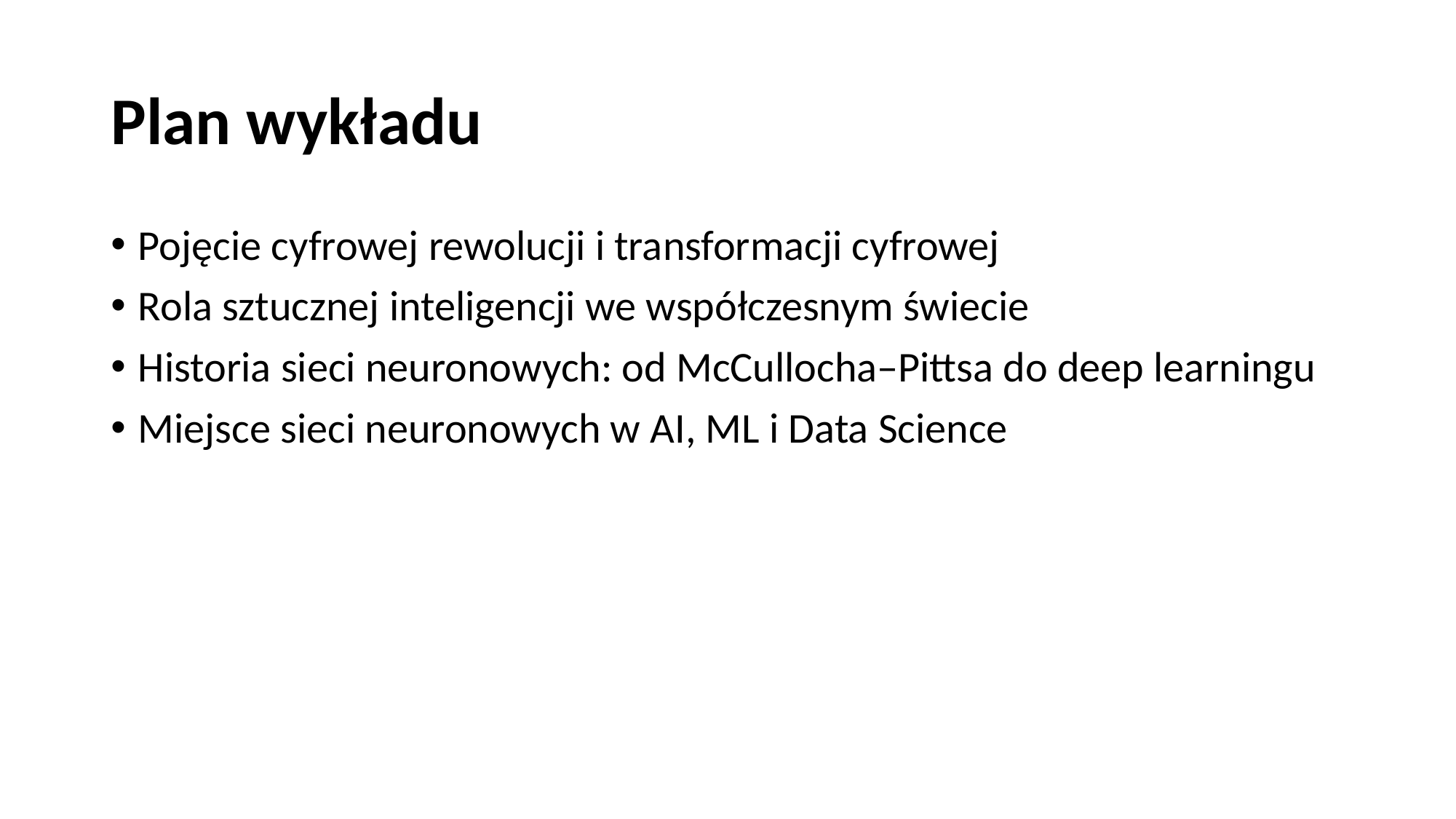

# Plan wykładu
Pojęcie cyfrowej rewolucji i transformacji cyfrowej
Rola sztucznej inteligencji we współczesnym świecie
Historia sieci neuronowych: od McCullocha–Pittsa do deep learningu
Miejsce sieci neuronowych w AI, ML i Data Science